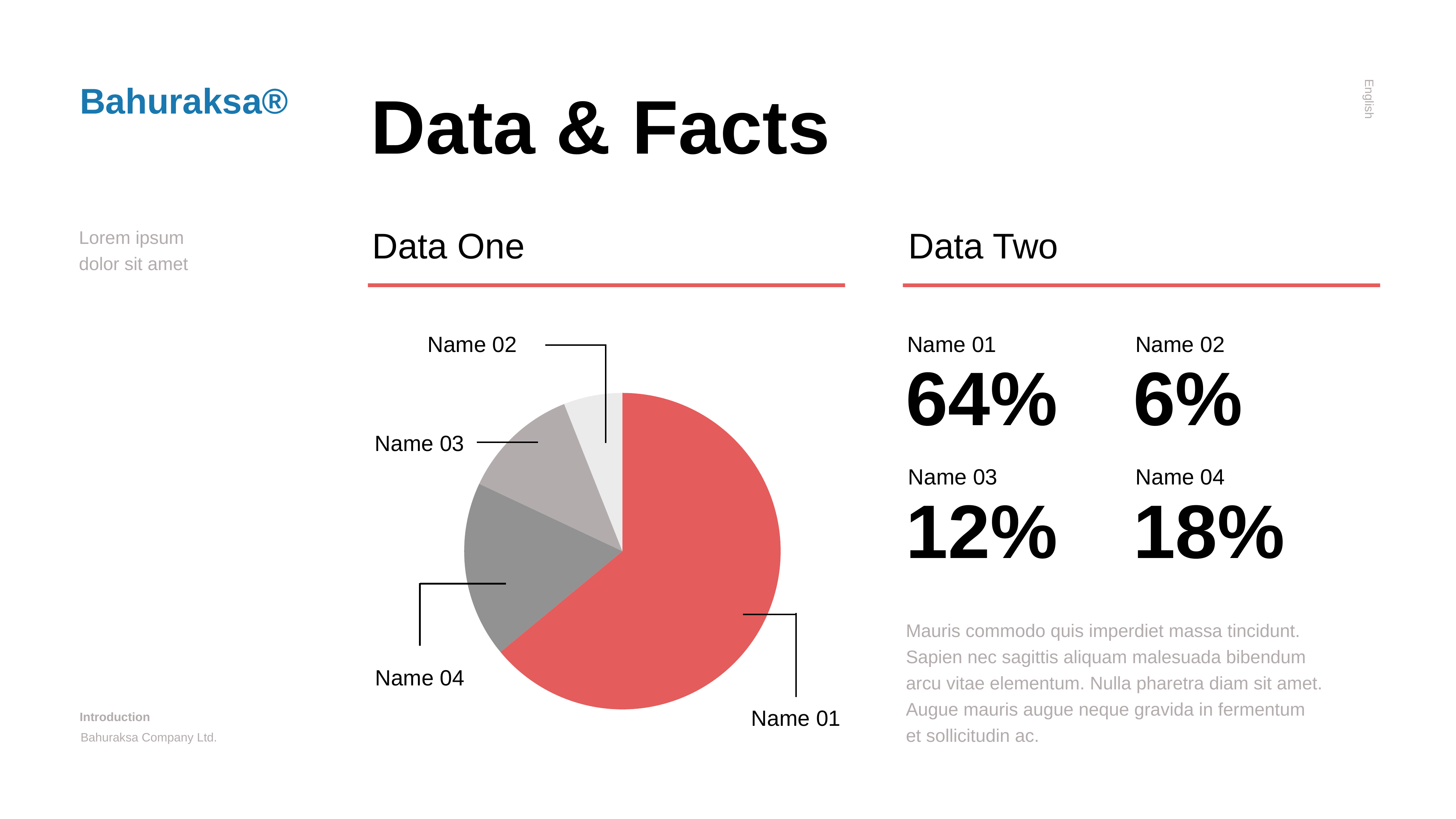

Bahuraksa®
Data & Facts
English
Lorem ipsum dolor sit amet
Data One
Data Two

Name 02
Name 01
Name 02

64%
6%

### Chart

| Category | Region 1 |
|---|---|
| April | 64.0 |
| June | 18.0 |
| July | 12.0 |
| August | 6.0 |
Name 03

Name 03
Name 04
12%
18%

Mauris commodo quis imperdiet massa tincidunt. Sapien nec sagittis aliquam malesuada bibendum arcu vitae elementum. Nulla pharetra diam sit amet. Augue mauris augue neque gravida in fermentum et sollicitudin ac.
Name 04
Name 01
Introduction
Bahuraksa Company Ltd.